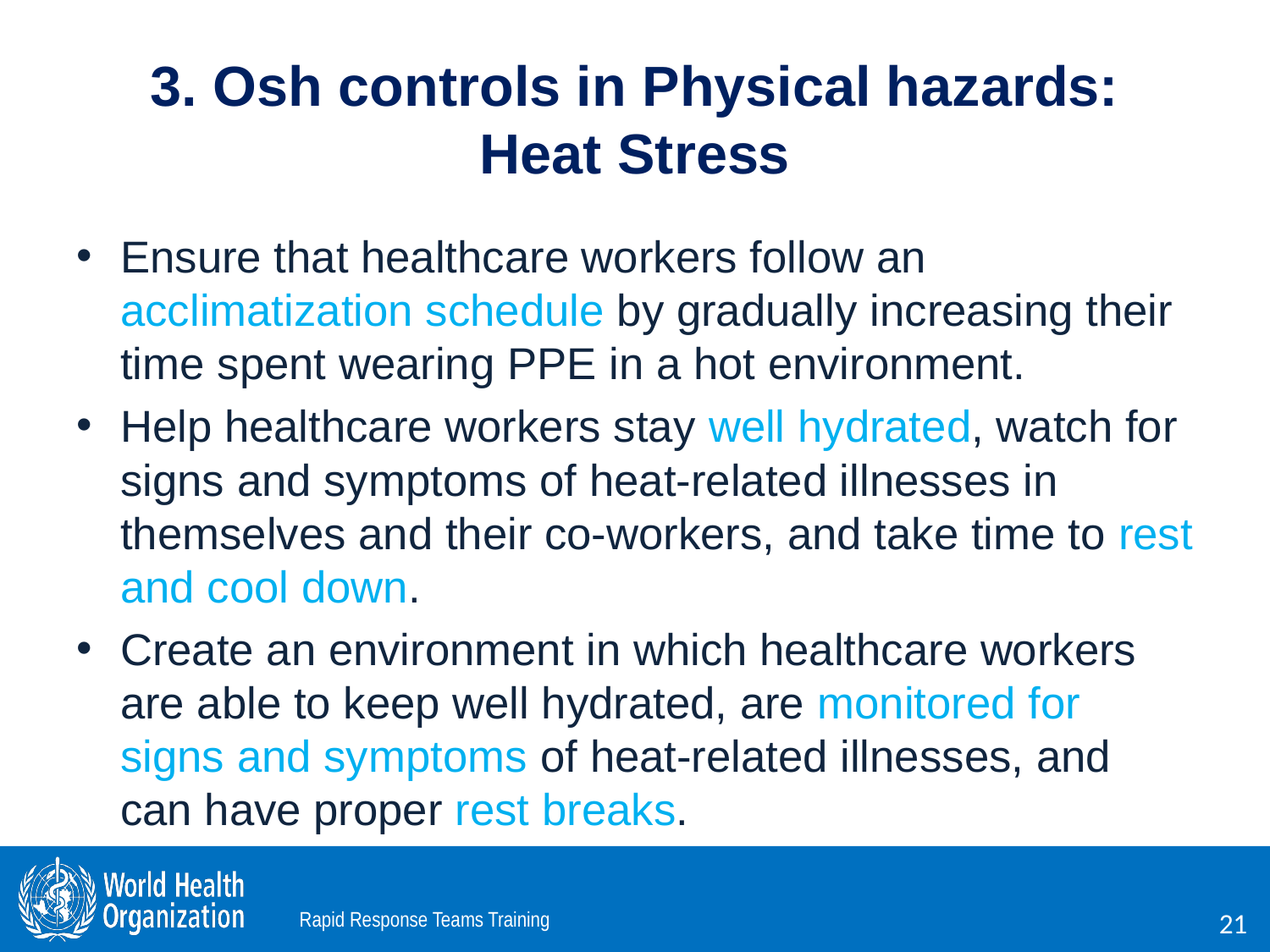

# 3. Osh controls in Physical hazards: Heat Stress
Ensure that healthcare workers follow an acclimatization schedule by gradually increasing their time spent wearing PPE in a hot environment.
Help healthcare workers stay well hydrated, watch for signs and symptoms of heat-related illnesses in themselves and their co-workers, and take time to rest and cool down.
Create an environment in which healthcare workers are able to keep well hydrated, are monitored for signs and symptoms of heat-related illnesses, and can have proper rest breaks.